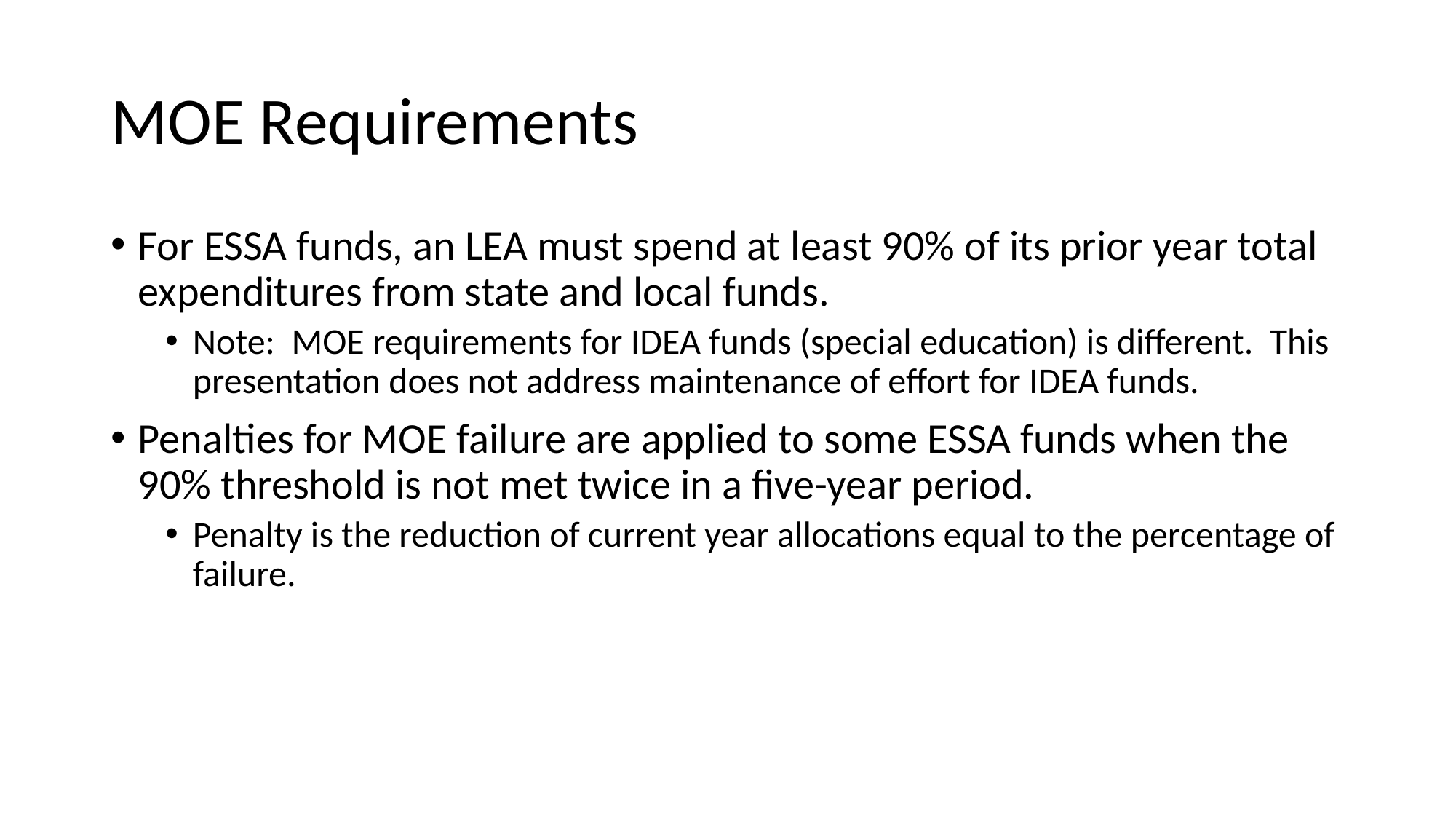

# MOE Requirements
For ESSA funds, an LEA must spend at least 90% of its prior year total expenditures from state and local funds.
Note:  MOE requirements for IDEA funds (special education) is different.  This presentation does not address maintenance of effort for IDEA funds.
Penalties for MOE failure are applied to some ESSA funds when the 90% threshold is not met twice in a five-year period.
Penalty is the reduction of current year allocations equal to the percentage of failure.